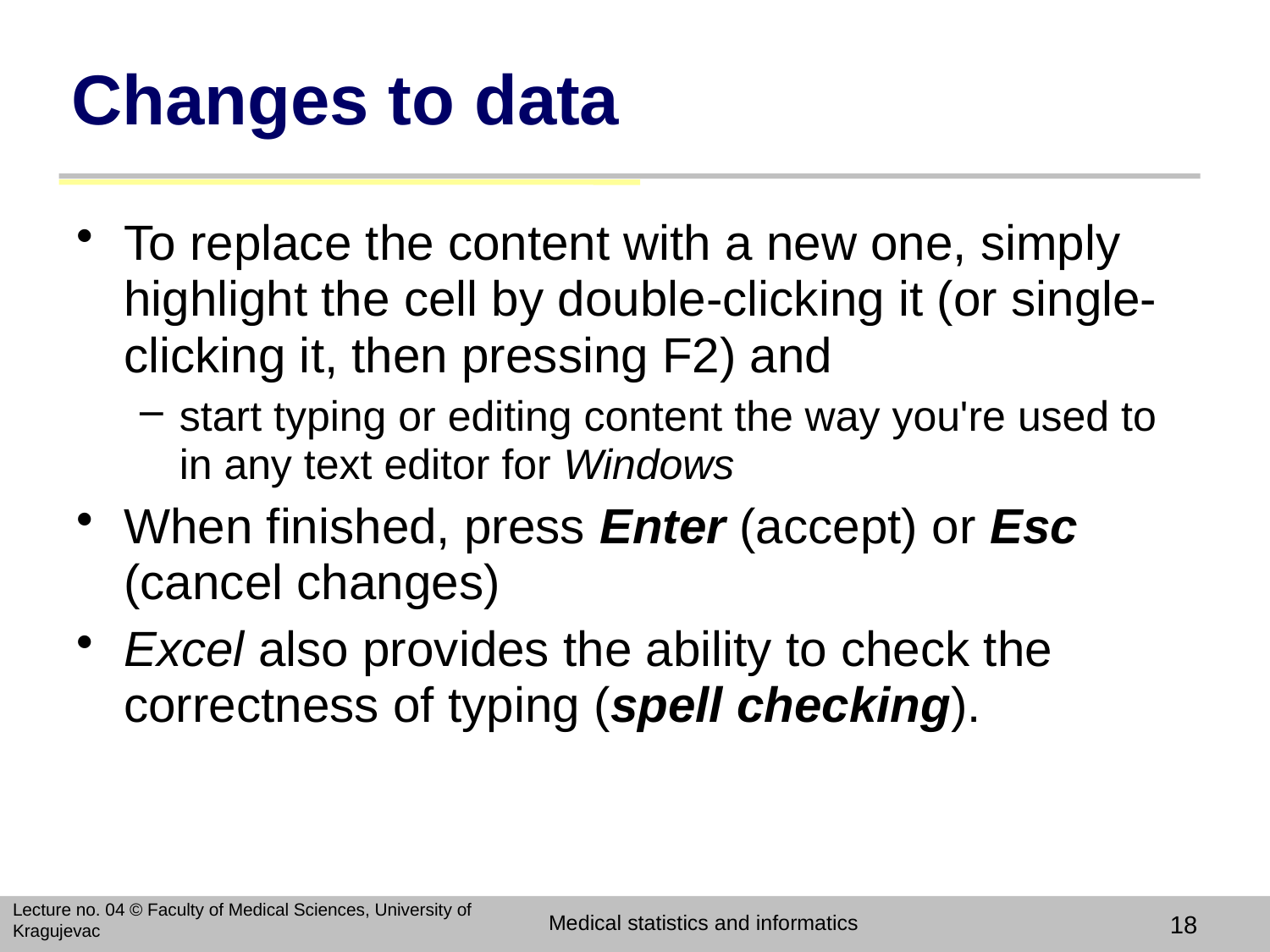

# Changes to data
To replace the content with a new one, simply highlight the cell by double-clicking it (or single-clicking it, then pressing F2) and
start typing or editing content the way you're used to in any text editor for Windows
When finished, press Enter (accept) or Esc (cancel changes)
Excel also provides the ability to check the correctness of typing (spell checking).
Lecture no. 04 © Faculty of Medical Sciences, University of Kragujevac
Medical statistics and informatics
18